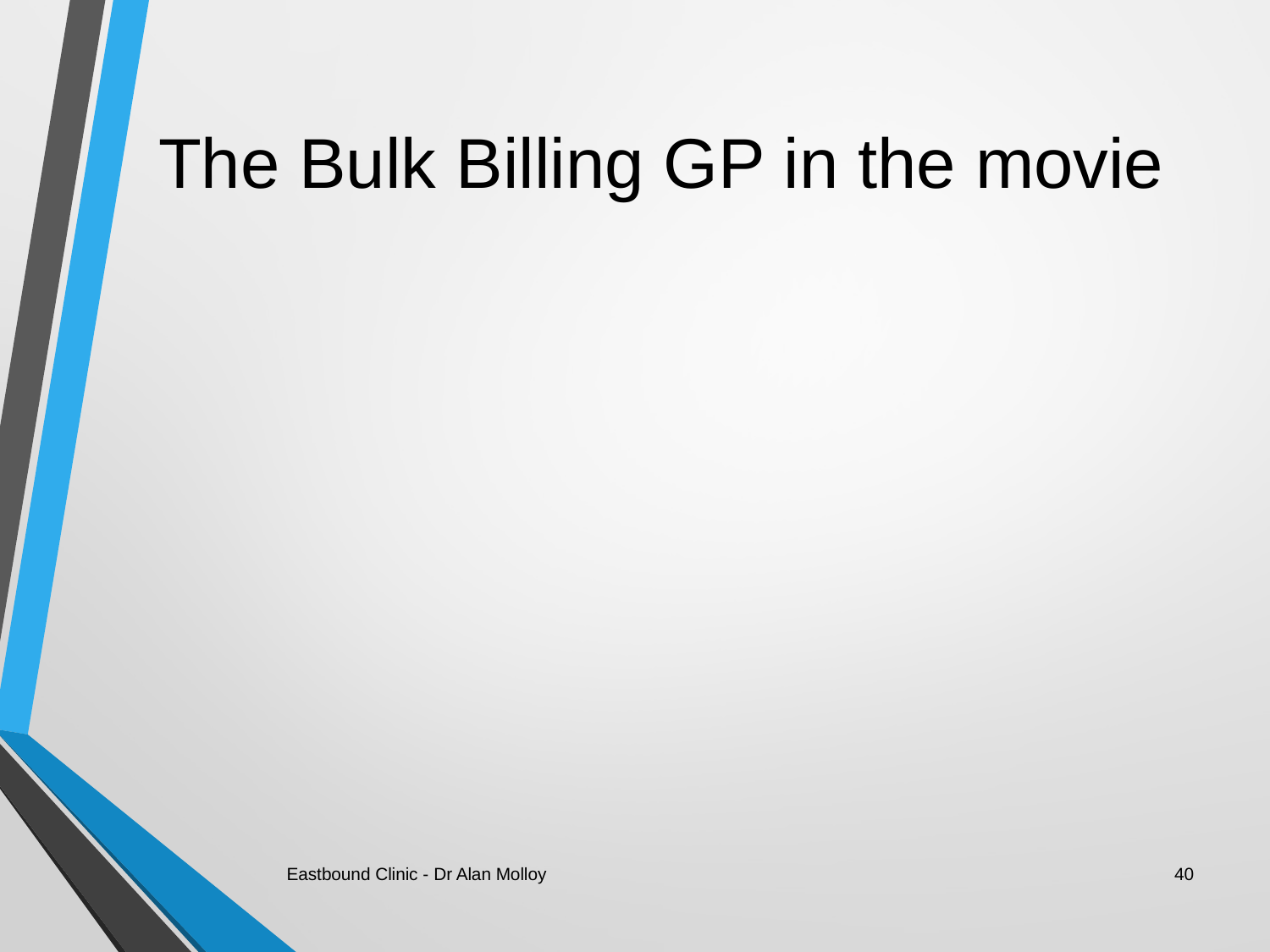

# The Bulk Billing GP in the movie

Eastbound Clinic - Dr Alan Molloy
40